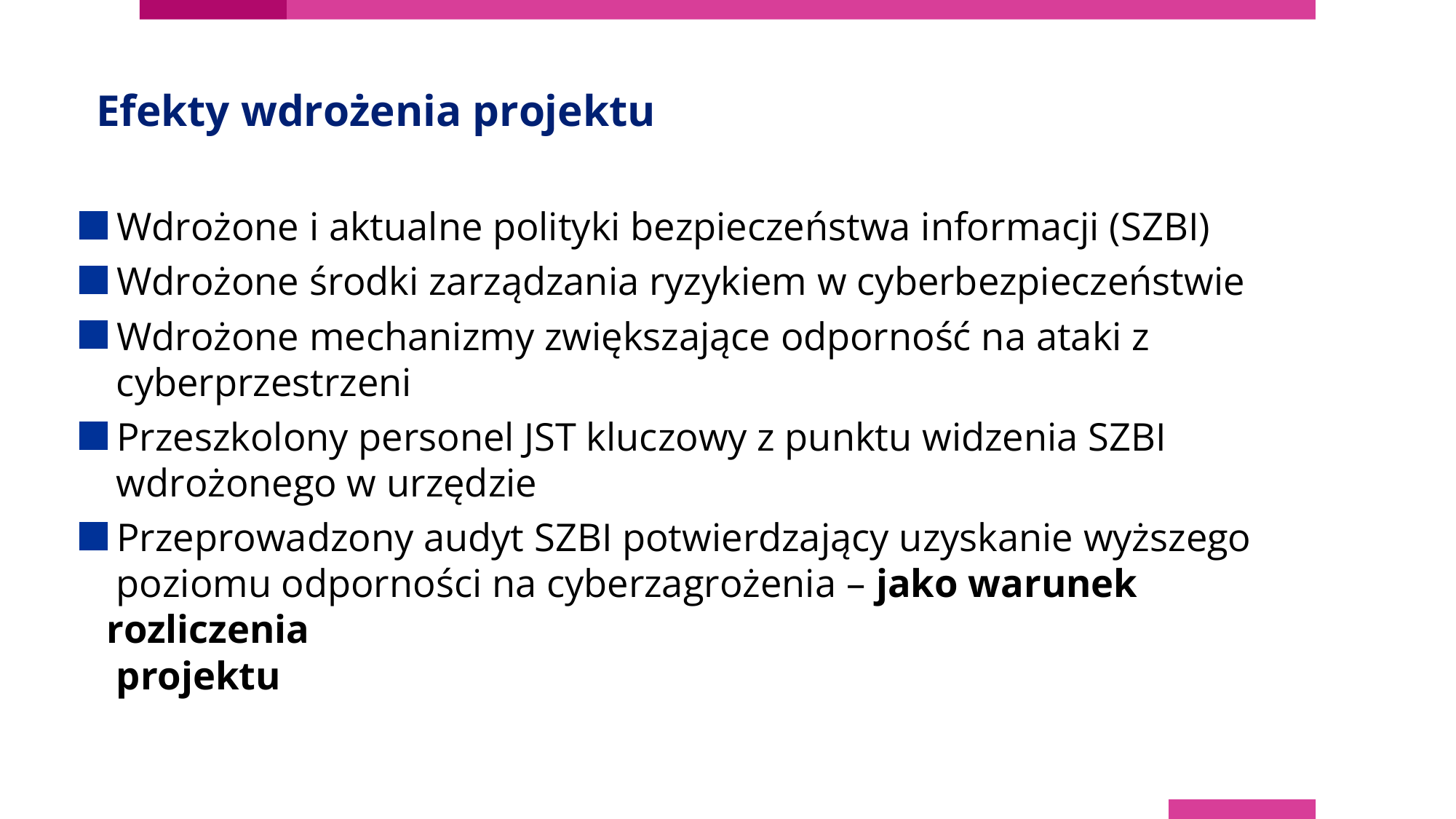

# Efekty wdrożenia projektu
 Wdrożone i aktualne polityki bezpieczeństwa informacji (SZBI)
 Wdrożone środki zarządzania ryzykiem w cyberbezpieczeństwie
 Wdrożone mechanizmy zwiększające odporność na ataki z
 cyberprzestrzeni
 Przeszkolony personel JST kluczowy z punktu widzenia SZBI
 wdrożonego w urzędzie
 Przeprowadzony audyt SZBI potwierdzający uzyskanie wyższego
 poziomu odporności na cyberzagrożenia – jako warunek rozliczenia
 projektu